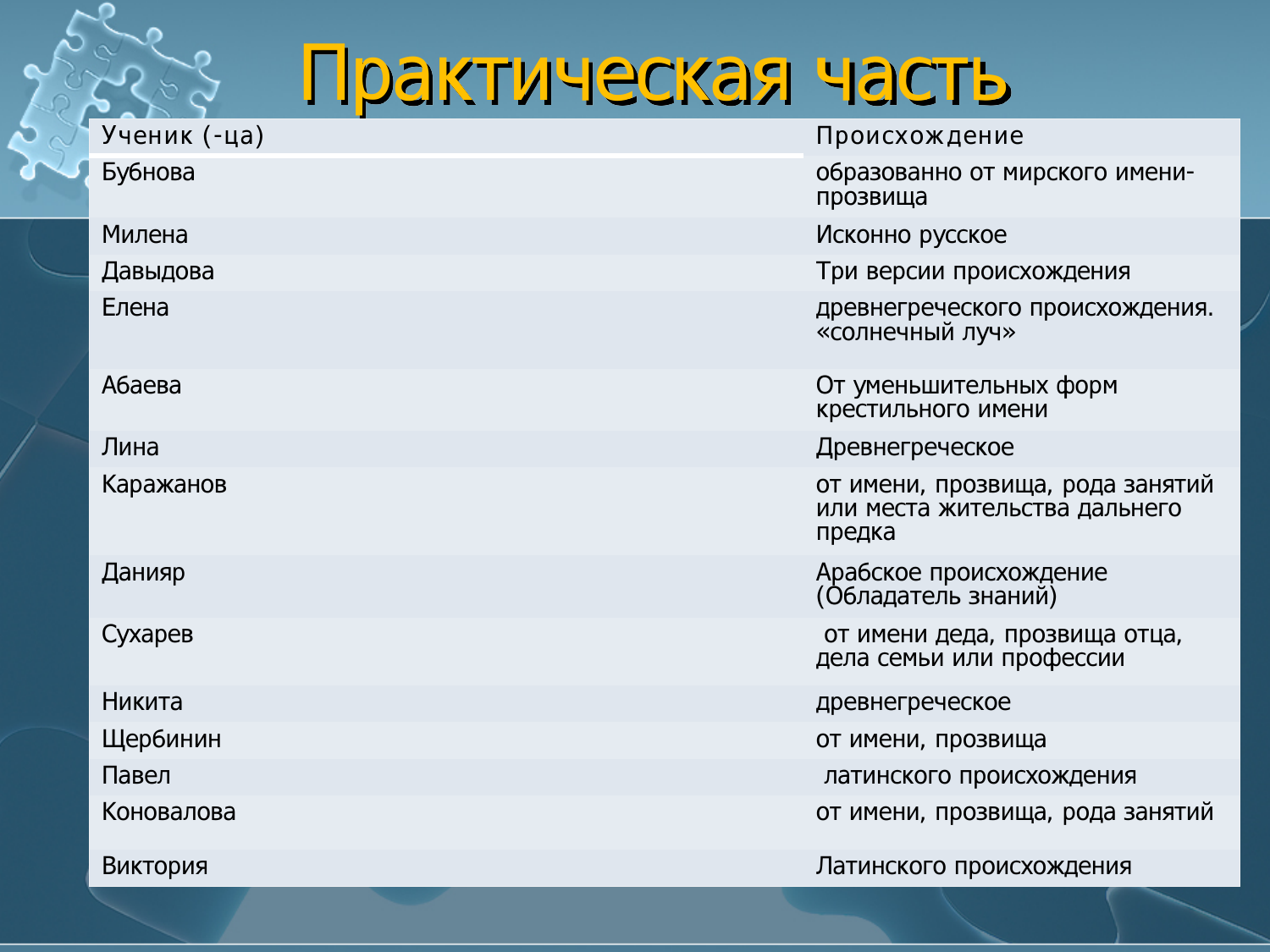

# Практическая часть
| Ученик (-ца) | Происхождение |
| --- | --- |
| Бубнова | образованно от мирского имени-прозвища |
| Милена | Исконно русское |
| Давыдова | Три версии происхождения |
| Елена | древнегреческого происхождения. «солнечный луч» |
| Абаева | От уменьшительных форм крестильного имени |
| Лина | Древнегреческое |
| Каражанов | от имени, прозвища, рода занятий или места жительства дальнего предка |
| Данияр | Арабское происхождение (Обладатель знаний) |
| Сухарев | от имени деда, прозвища отца, дела семьи или профессии |
| Никита | древнегреческое |
| Щербинин | от имени, прозвища |
| Павел | латинского происхождения |
| Коновалова | от имени, прозвища, рода занятий |
| Виктория | Латинского происхождения |